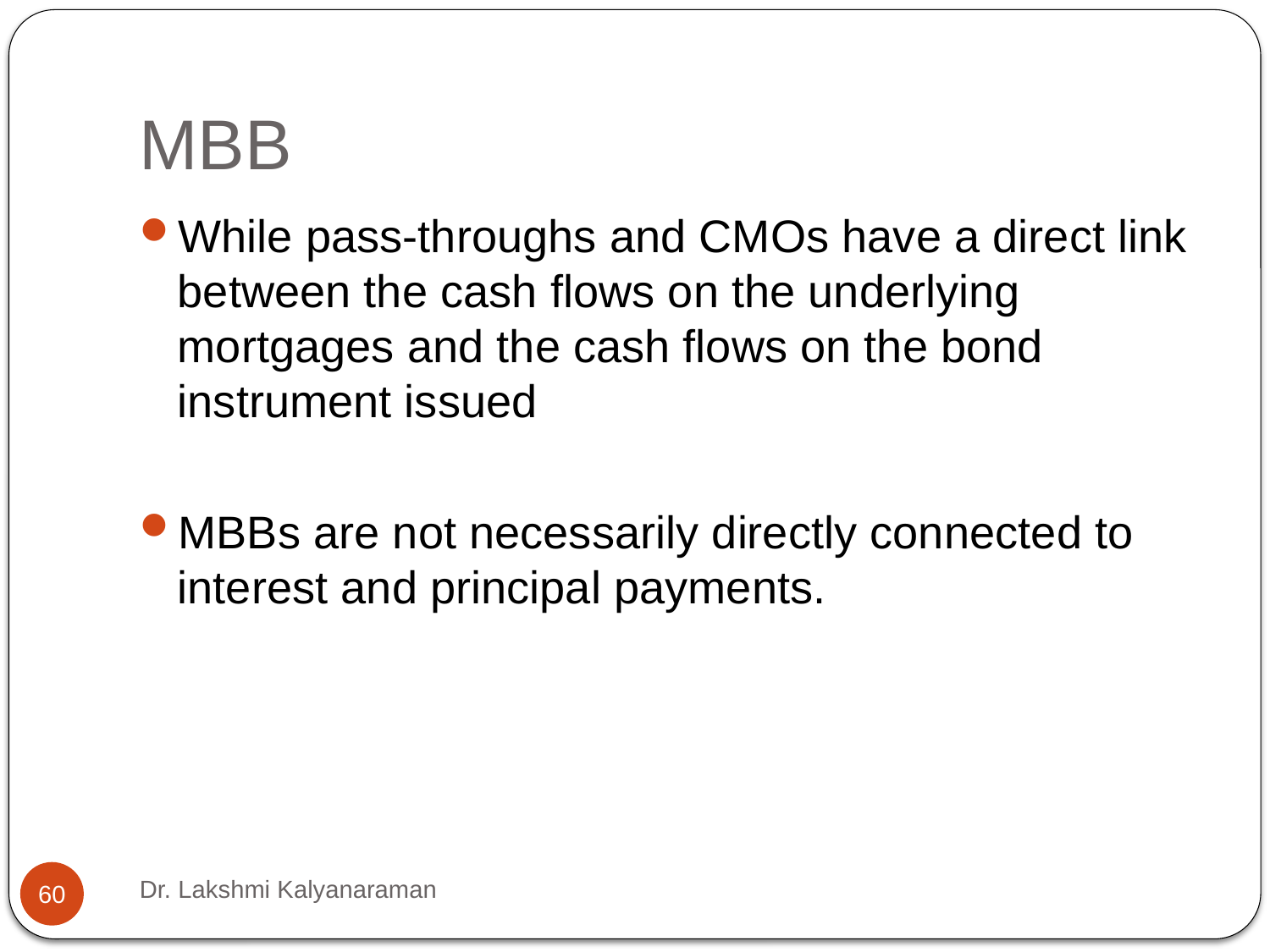

# MBB
While pass-throughs and CMOs have a direct link between the cash flows on the underlying mortgages and the cash flows on the bond instrument issued

MBBs are not necessarily directly connected to interest and principal payments.
Dr. Lakshmi Kalyanaraman
60